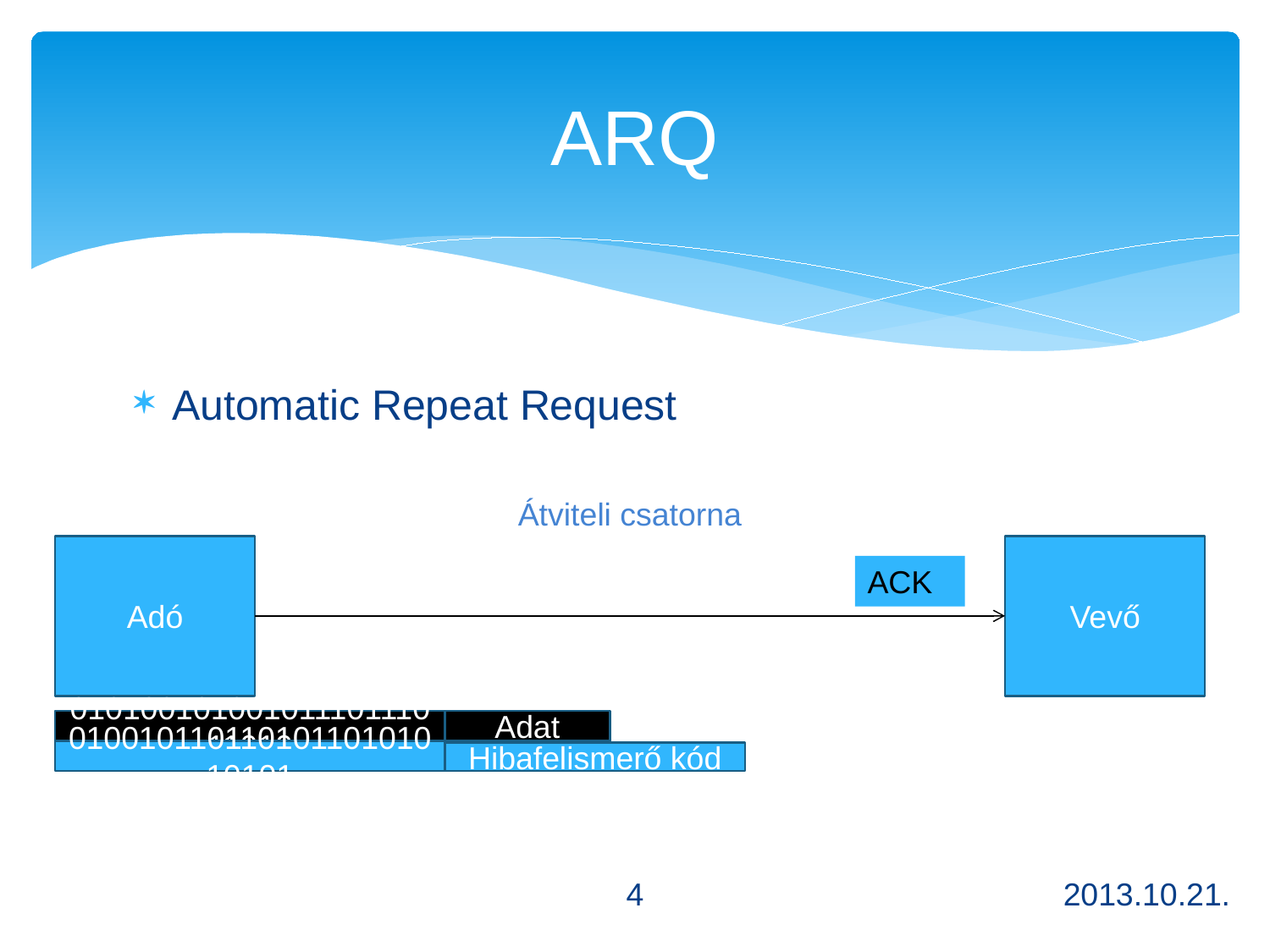

# ARQ
Automatic Repeat Request
Átviteli csatorna
Adó
Vevő
ACK
01010010100101110111011010
Adat
01001011011010110101010101
Hibafelismerő kód
4
2013.10.21.